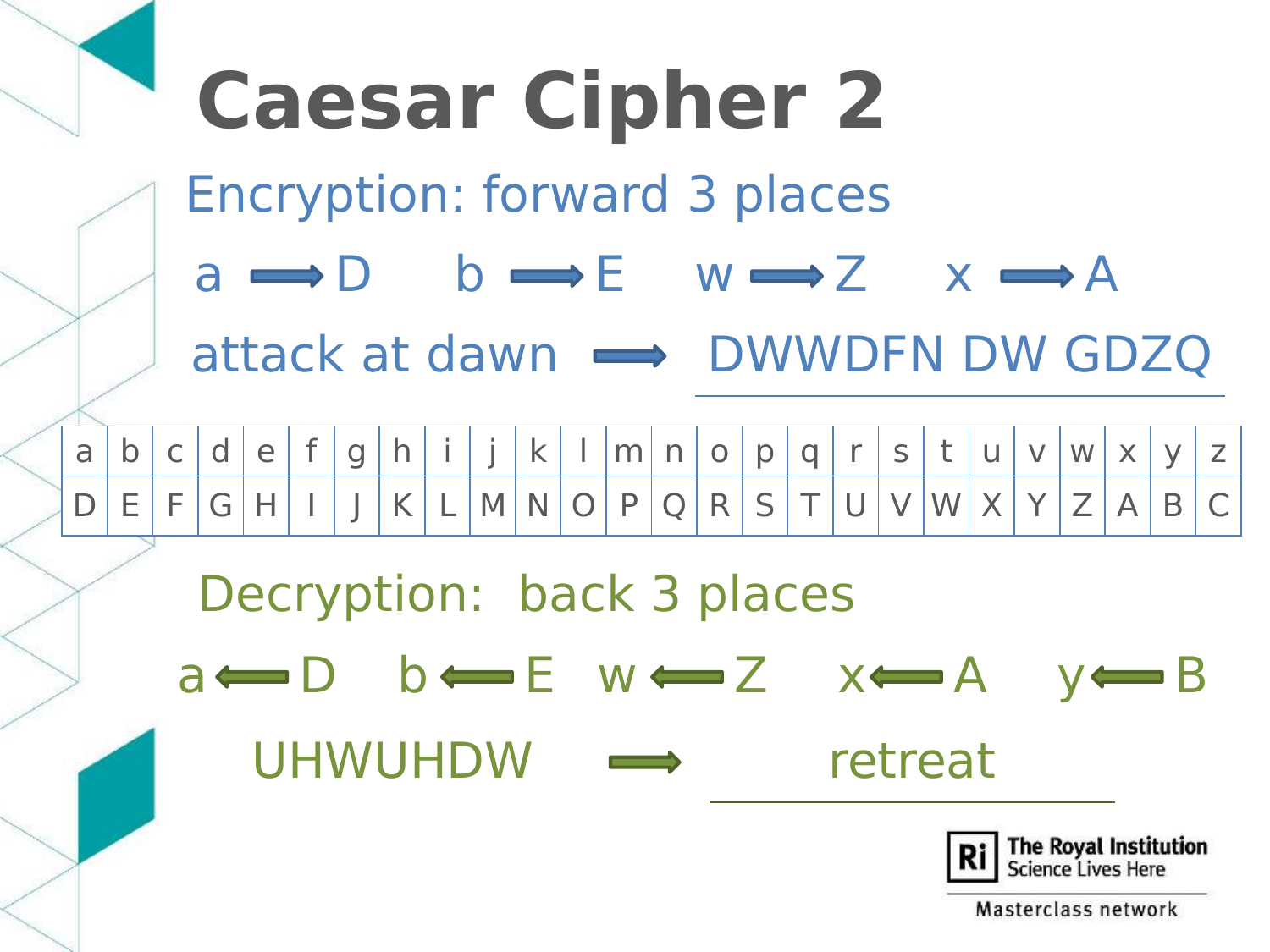

# Caesar Cipher 2
Encryption: forward 3 places
a
D

b
E
w

Z
x

A

attack at dawn

DWWDFN DW GDZQ
| a | b | c | d | e | f | g | h | i | j | k | l | m | n | o | p | q | r | s | t | u | v | w | x | y | z |
| --- | --- | --- | --- | --- | --- | --- | --- | --- | --- | --- | --- | --- | --- | --- | --- | --- | --- | --- | --- | --- | --- | --- | --- | --- | --- |
| D | E | F | G | H | I | J | K | L | M | N | O | P | Q | R | S | T | U | V | W | X | Y | Z | A | B | C |
Decryption:
back 3 places
a
D

b
E

w
Z

x
A

y
B

UHWUHDW

retreat